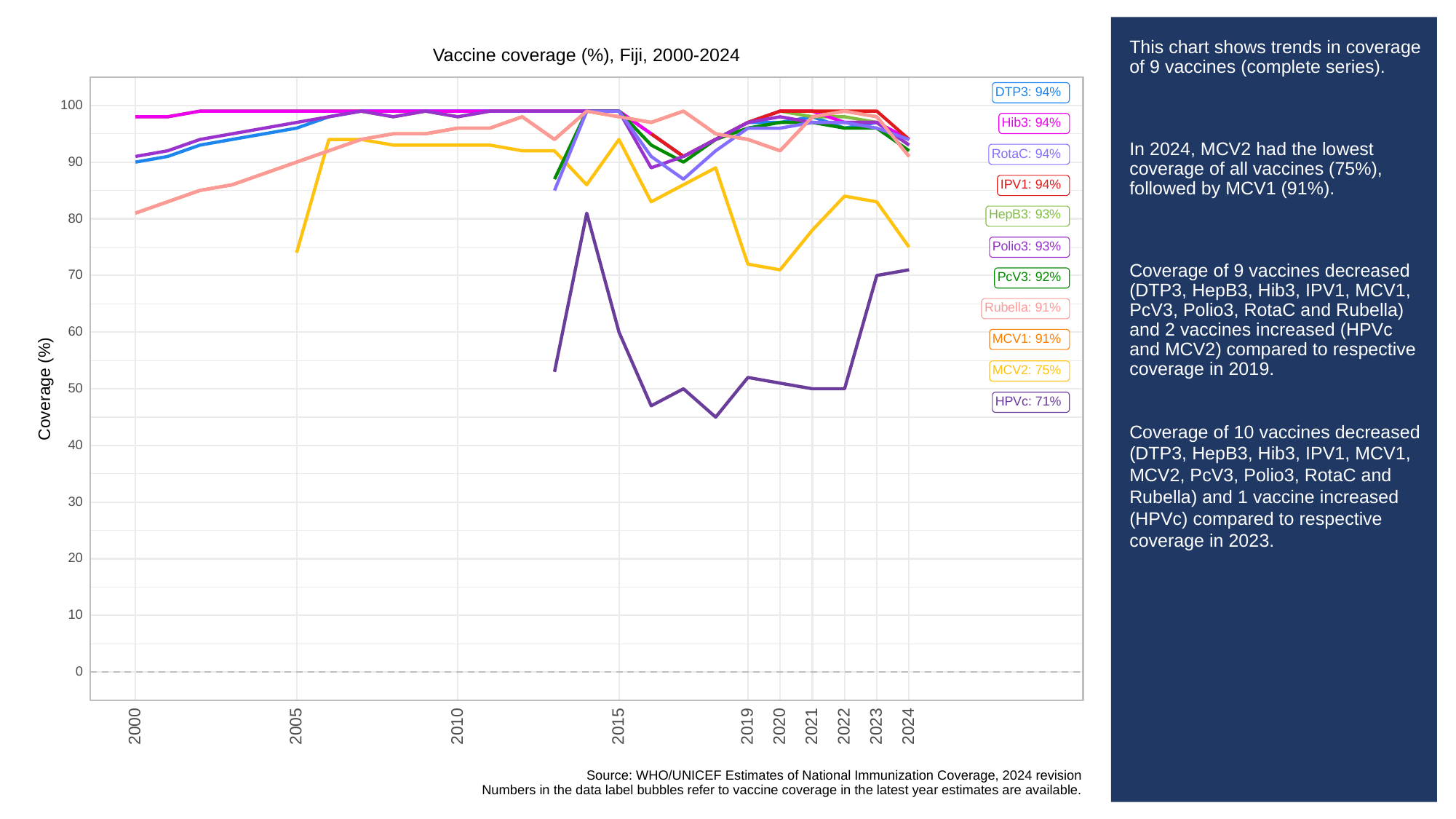

# This chart shows trends in coverage of 9 vaccines (complete series).

In 2024, MCV2 had the lowest coverage of all vaccines (75%), followed by MCV1 (91%).

Coverage of 9 vaccines decreased (DTP3, HepB3, Hib3, IPV1, MCV1, PcV3, Polio3, RotaC and Rubella) and 2 vaccines increased (HPVc and MCV2) compared to respective coverage in 2019.

Coverage of 10 vaccines decreased (DTP3, HepB3, Hib3, IPV1, MCV1, MCV2, PcV3, Polio3, RotaC and Rubella) and 1 vaccine increased (HPVc) compared to respective coverage in 2023.

Vaccine coverage (%), Fiji, 2000-2024

DTP3: 94%

100

Hib3: 94%

RotaC: 94%

90

IPV1: 94%

HepB3: 93%

80

Polio3: 93%

70

PcV3: 92%

Rubella: 91%

60

MCV1: 91%

MCV2: 75%
Coverage (%)
50

HPVc: 71%

40

30

20

10

0

2023
2000
2005
2010
2015
2019
2020
2021
2022
2024
Source: WHO/UNICEF Estimates of National Immunization Coverage, 2024 revision
Numbers in the data label bubbles refer to vaccine coverage in the latest year estimates are available.